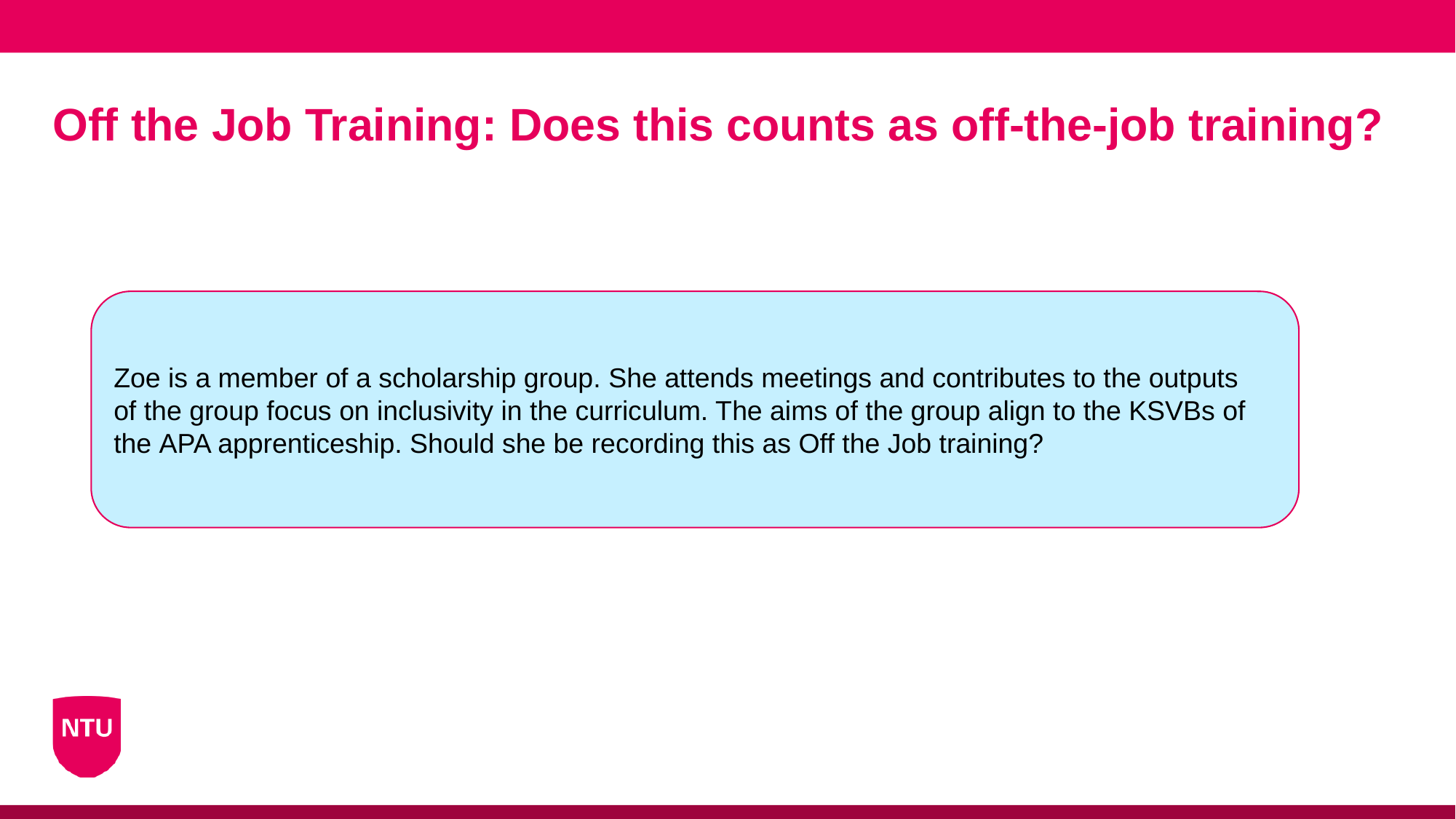

# Off the Job Training: Does this counts as off-the-job training?
Zoe is a member of a scholarship group. She attends meetings and contributes to the outputs of the group focus on inclusivity in the curriculum. The aims of the group align to the KSVBs of the APA apprenticeship. Should she be recording this as Off the Job training? ​